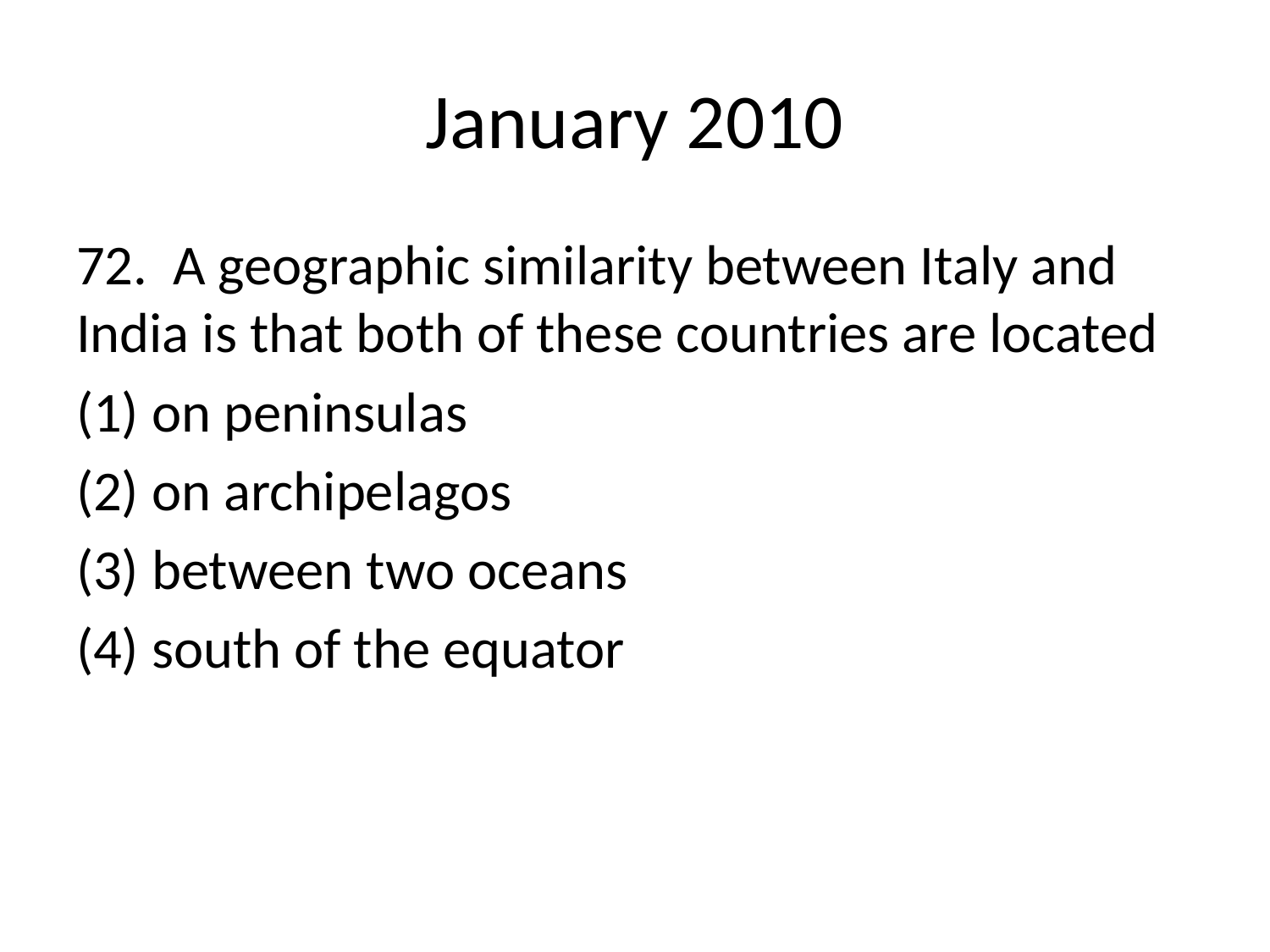

# January 2010
72.  A geographic similarity between Italy and India is that both of these countries are located
(1) on peninsulas
(2) on archipelagos
(3) between two oceans
(4) south of the equator